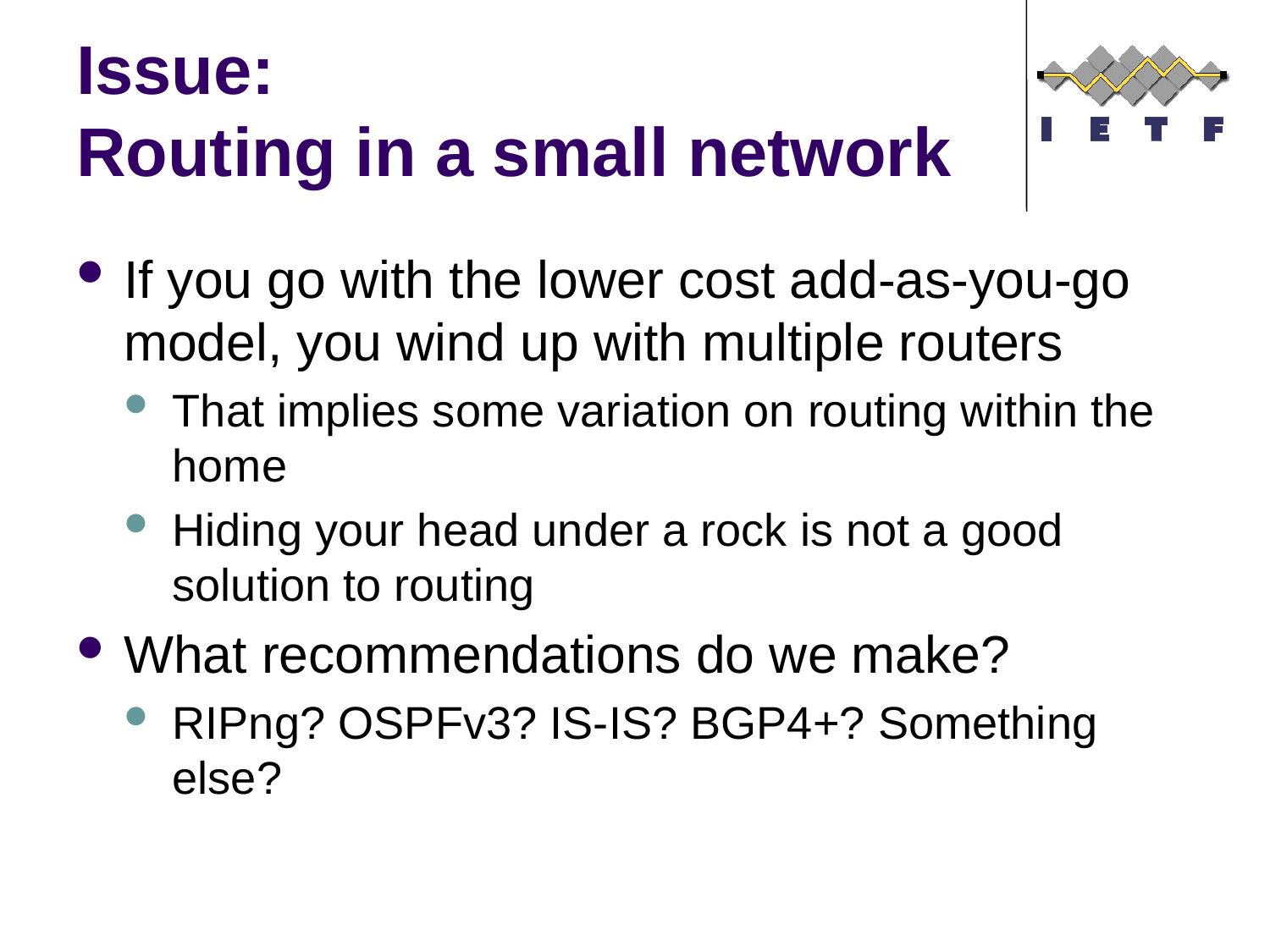

# Issue: Routing in a small network
If you go with the lower cost add-as-you-go model, you wind up with multiple routers
That implies some variation on routing within the home
Hiding your head under a rock is not a good solution to routing
What recommendations do we make?
RIPng? OSPFv3? IS-IS? BGP4+? Something else?